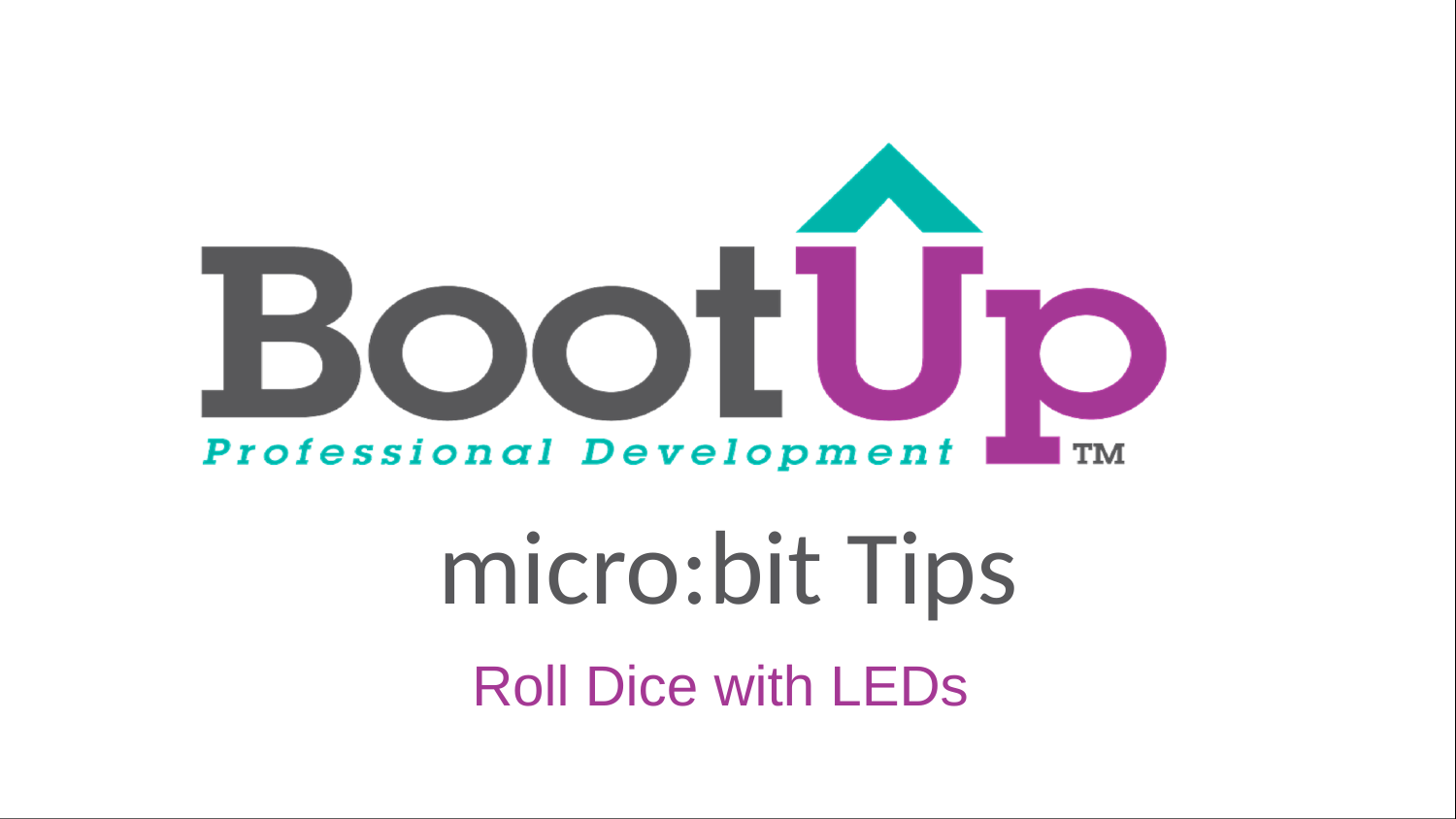

# micro:bit Tips
Roll Dice with LEDs